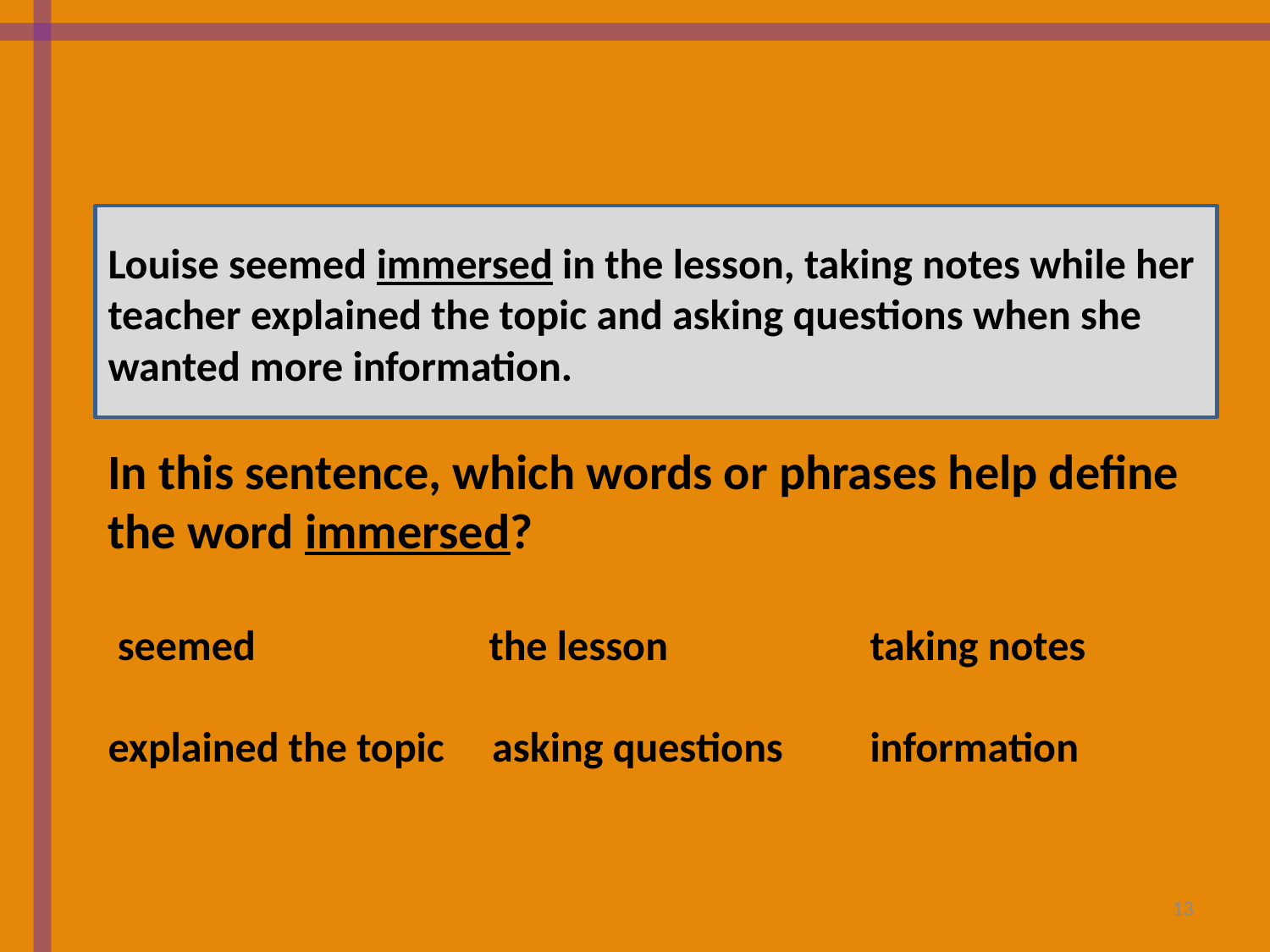

Louise seemed immersed in the lesson, taking notes while her teacher explained the topic and asking questions when she wanted more information.

In this sentence, which words or phrases help define the word immersed?

 seemed 		the lesson 		taking notes

explained the topic     asking questions 	information

13